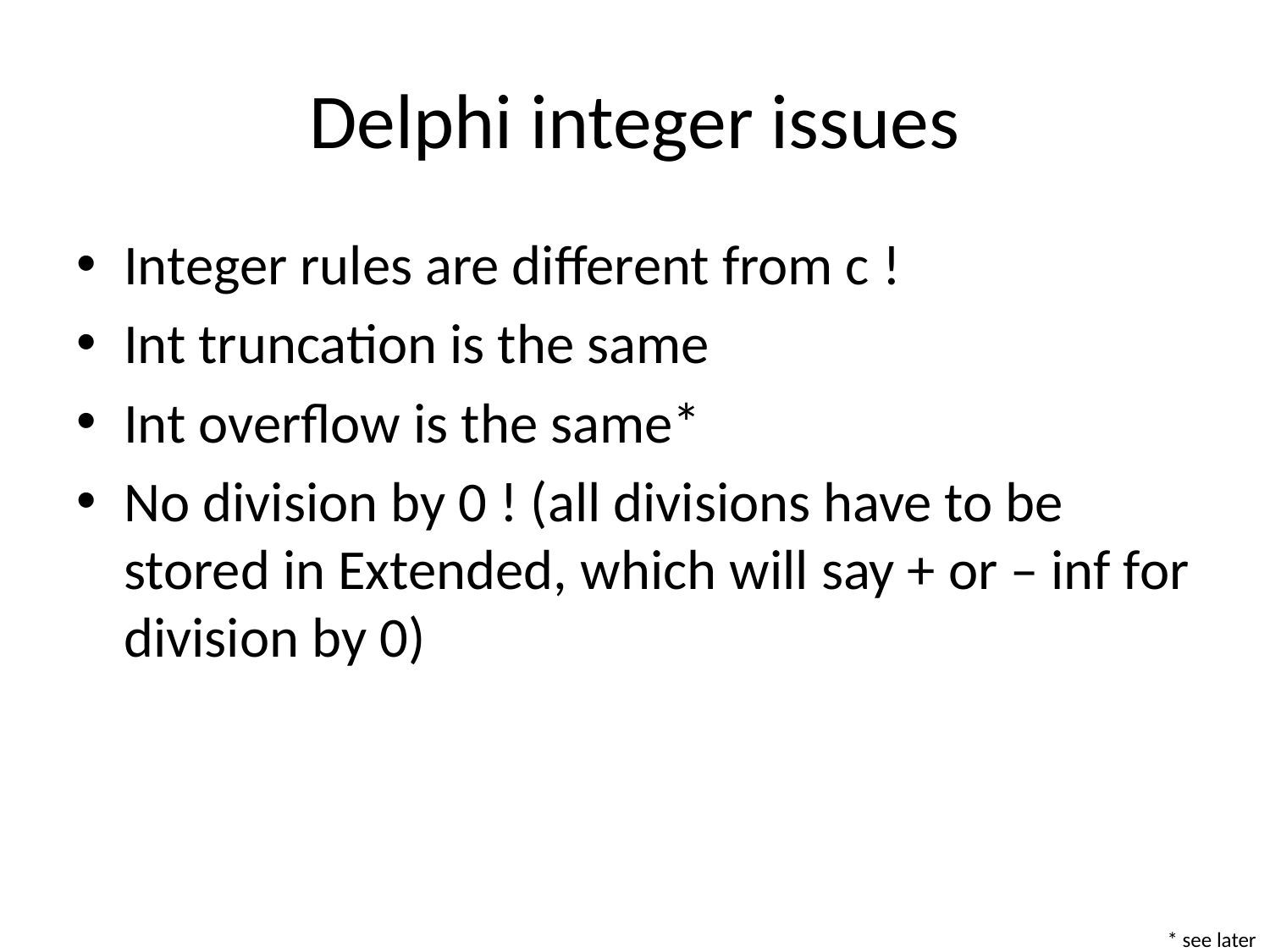

# Delphi integer issues
Integer rules are different from c !
Int truncation is the same
Int overflow is the same*
No division by 0 ! (all divisions have to be stored in Extended, which will say + or – inf for division by 0)

* see later